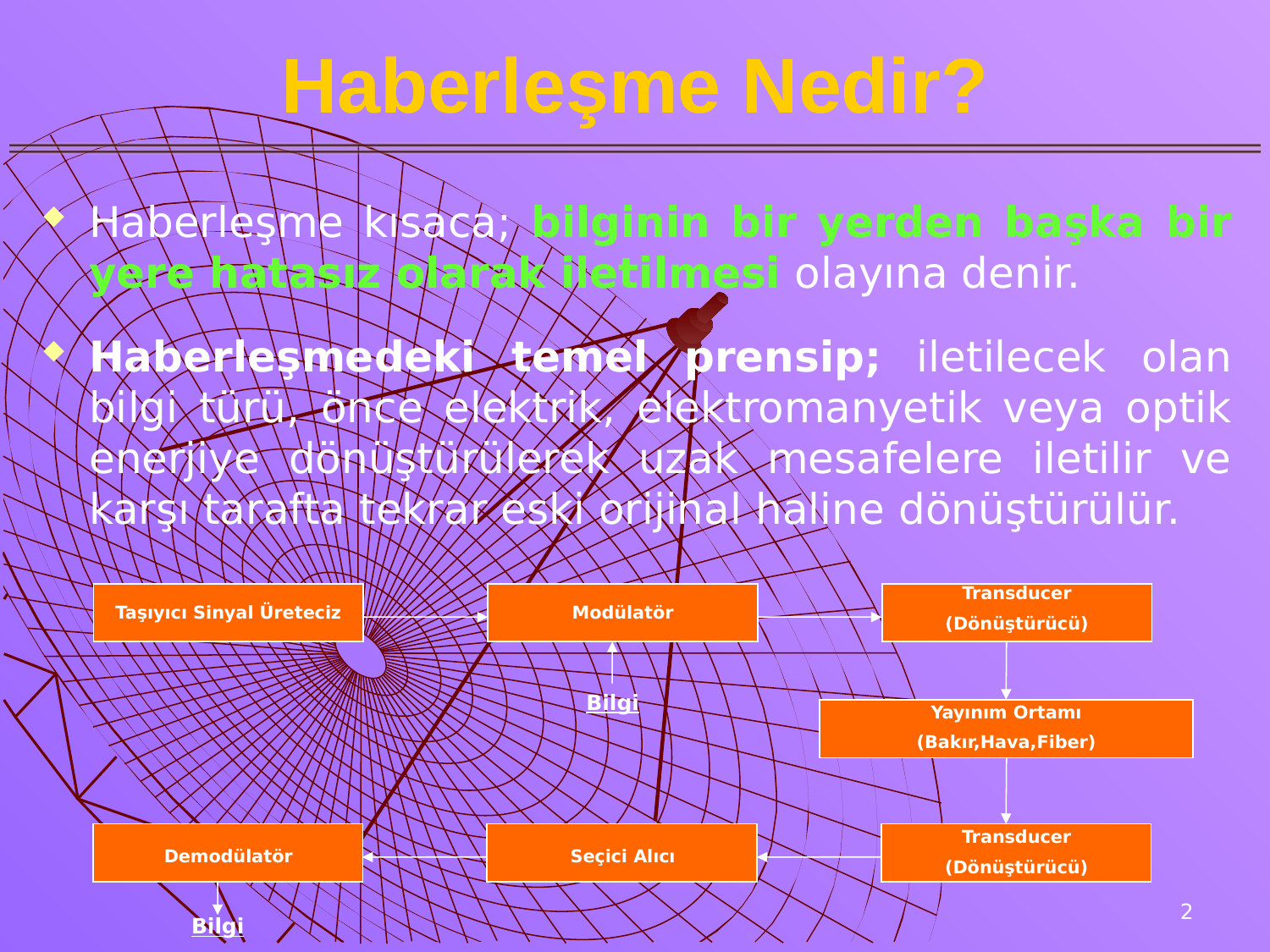

# Haberleşme Nedir?
Haberleşme kısaca; bilginin bir yerden başka bir yere hatasız olarak iletilmesi olayına denir.

Haberleşmedeki temel prensip; iletilecek olan bilgi türü, önce elektrik, elektromanyetik veya optik enerjiye dönüştürülerek uzak mesafelere iletilir ve karşı tarafta tekrar eski orijinal haline dönüştürülür.
Transducer
(Dönüştürücü)

Taşıyıcı Sinyal Üreteciz
Modülatör

Bilgi
Yayınım Ortamı
(Bakır,Hava,Fiber)

Transducer
(Dönüştürücü)

Demodülatör
Seçici Alıcı

Bilgi
2